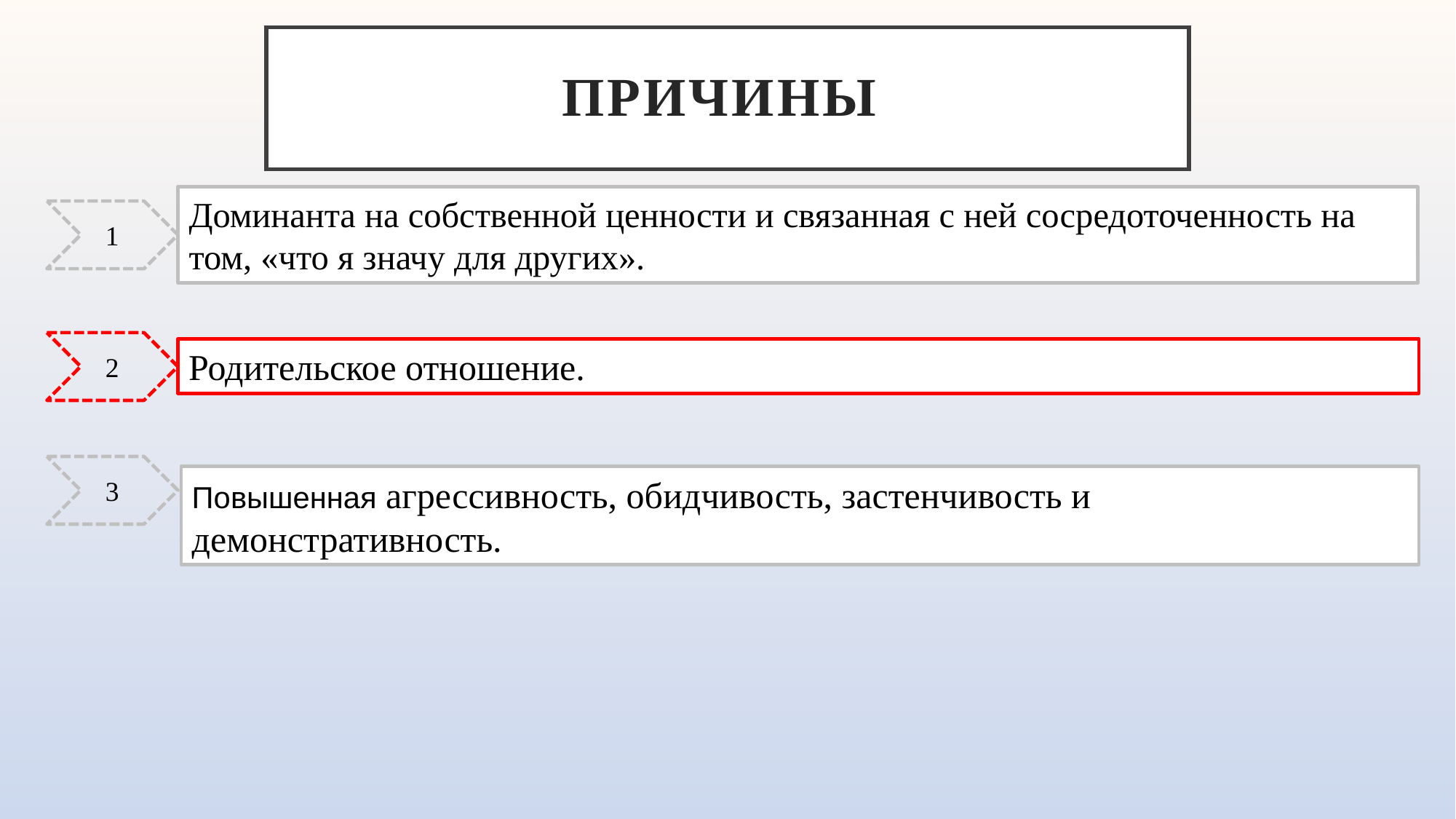

# Причины
Доминанта на собственной ценности и связанная с ней сосредоточенность на том, «что я значу для других».
1
2
Родительское отношение.
3
Повышенная агрессивность, обидчивость, застенчивость и демонстративность.